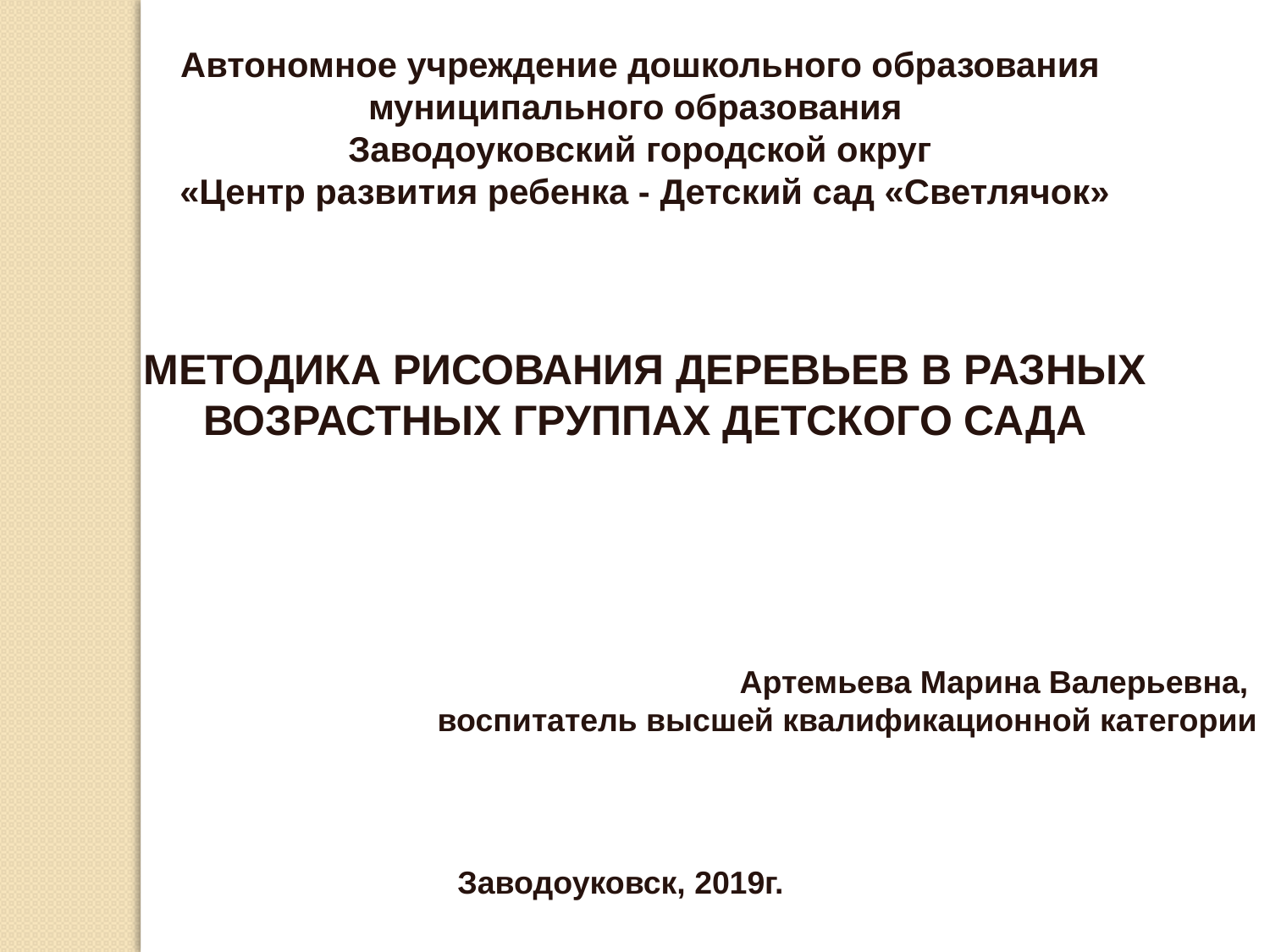

Автономное учреждение дошкольного образования муниципального образования
Заводоуковский городской округ
 «Центр развития ребенка - Детский сад «Светлячок»
МЕТОДИКА РИСОВАНИЯ ДЕРЕВЬЕВ В РАЗНЫХ ВОЗРАСТНЫХ ГРУППАХ ДЕТСКОГО САДА
Артемьева Марина Валерьевна,
воспитатель высшей квалификационной категории
Заводоуковск, 2019г.